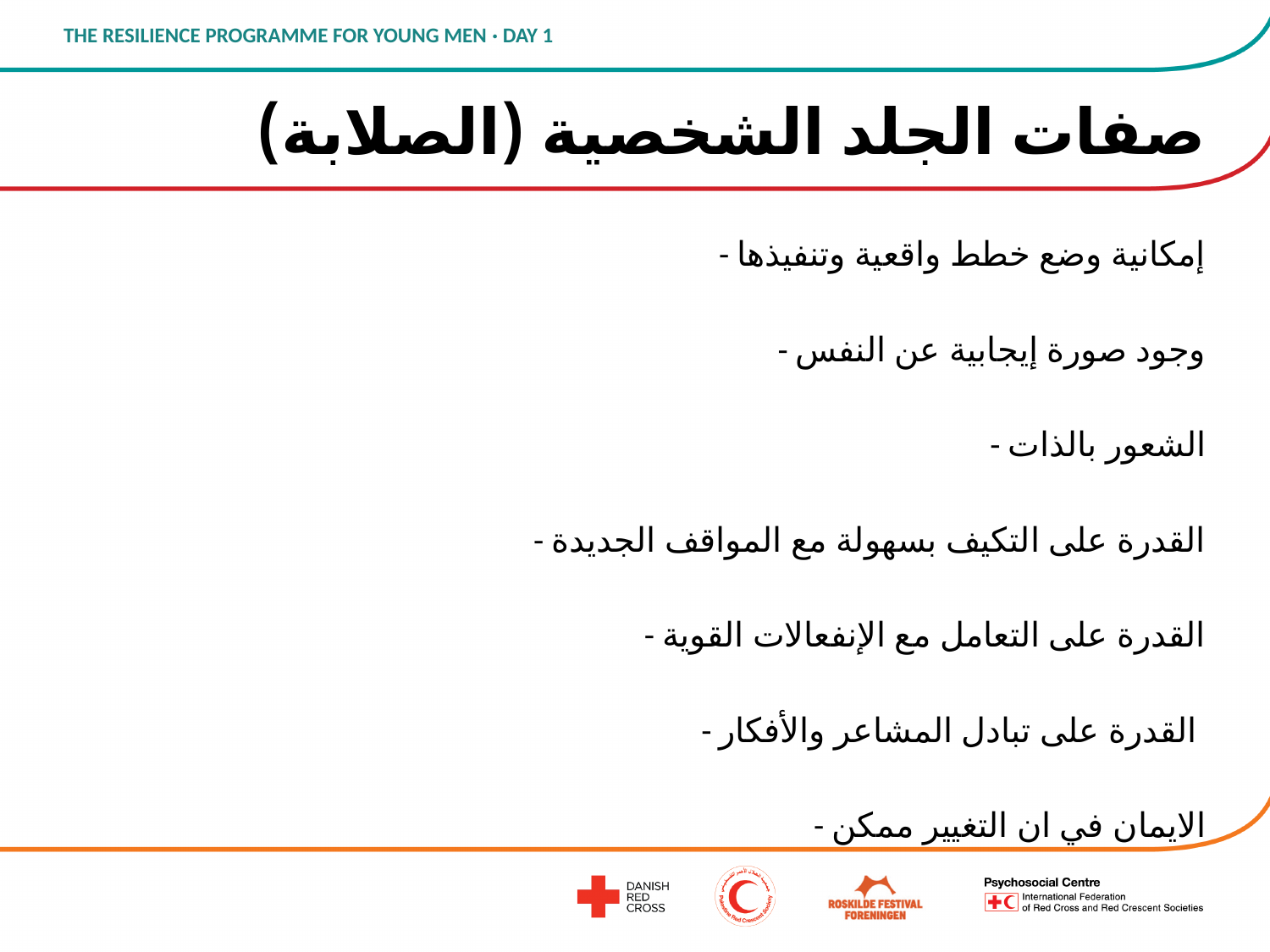

# صفات الجلد الشخصية (الصلابة)
- إمكانية وضع خطط واقعية وتنفيذها

- وجود صورة إيجابية عن النفس

- الشعور بالذات

- القدرة على التكيف بسهولة مع المواقف الجديدة

- القدرة على التعامل مع الإنفعالات القوية

- القدرة على تبادل المشاعر والأفكار

- الايمان في ان التغيير ممكن